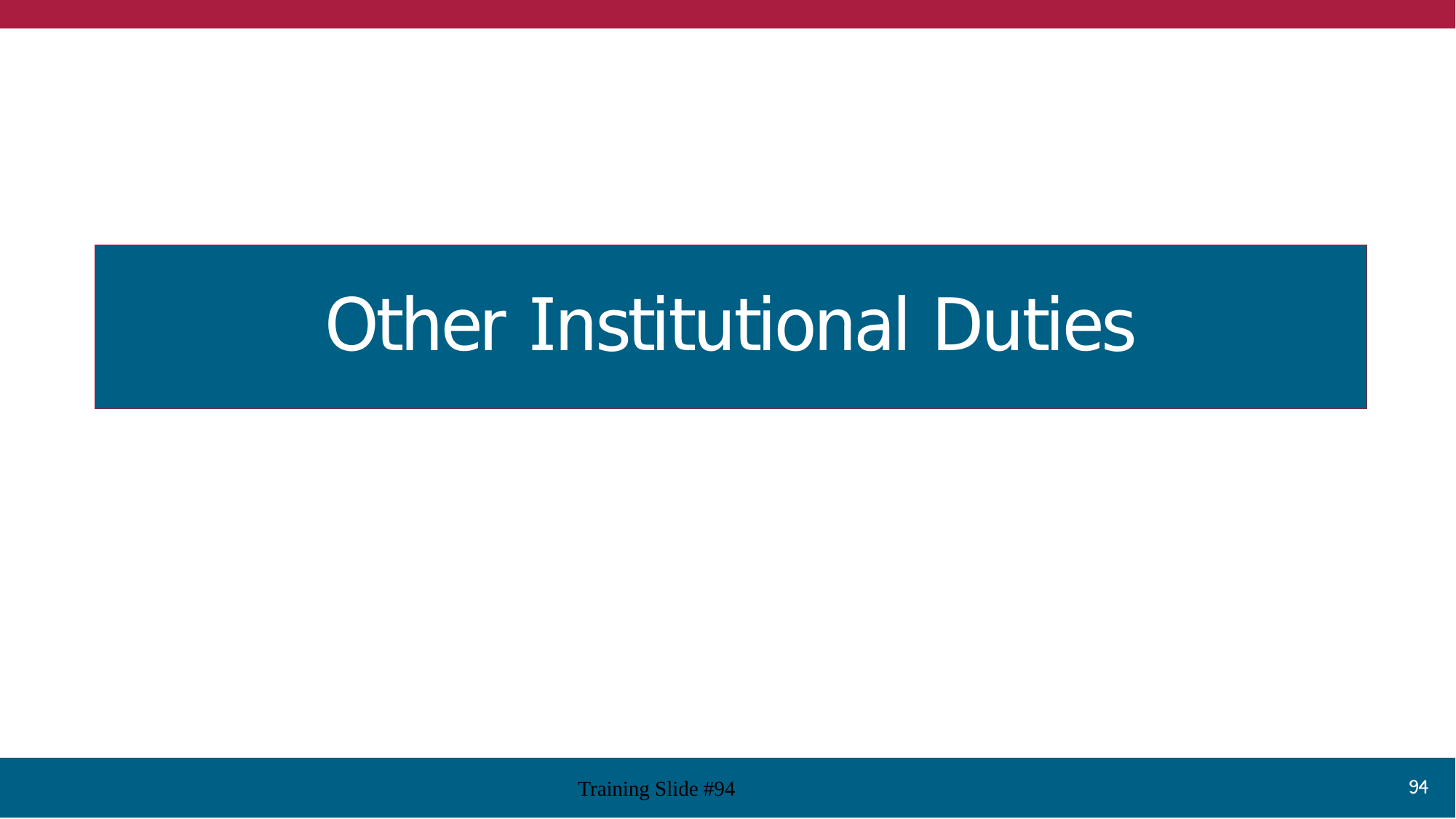

# Other Institutional Duties
94
Training Slide #94